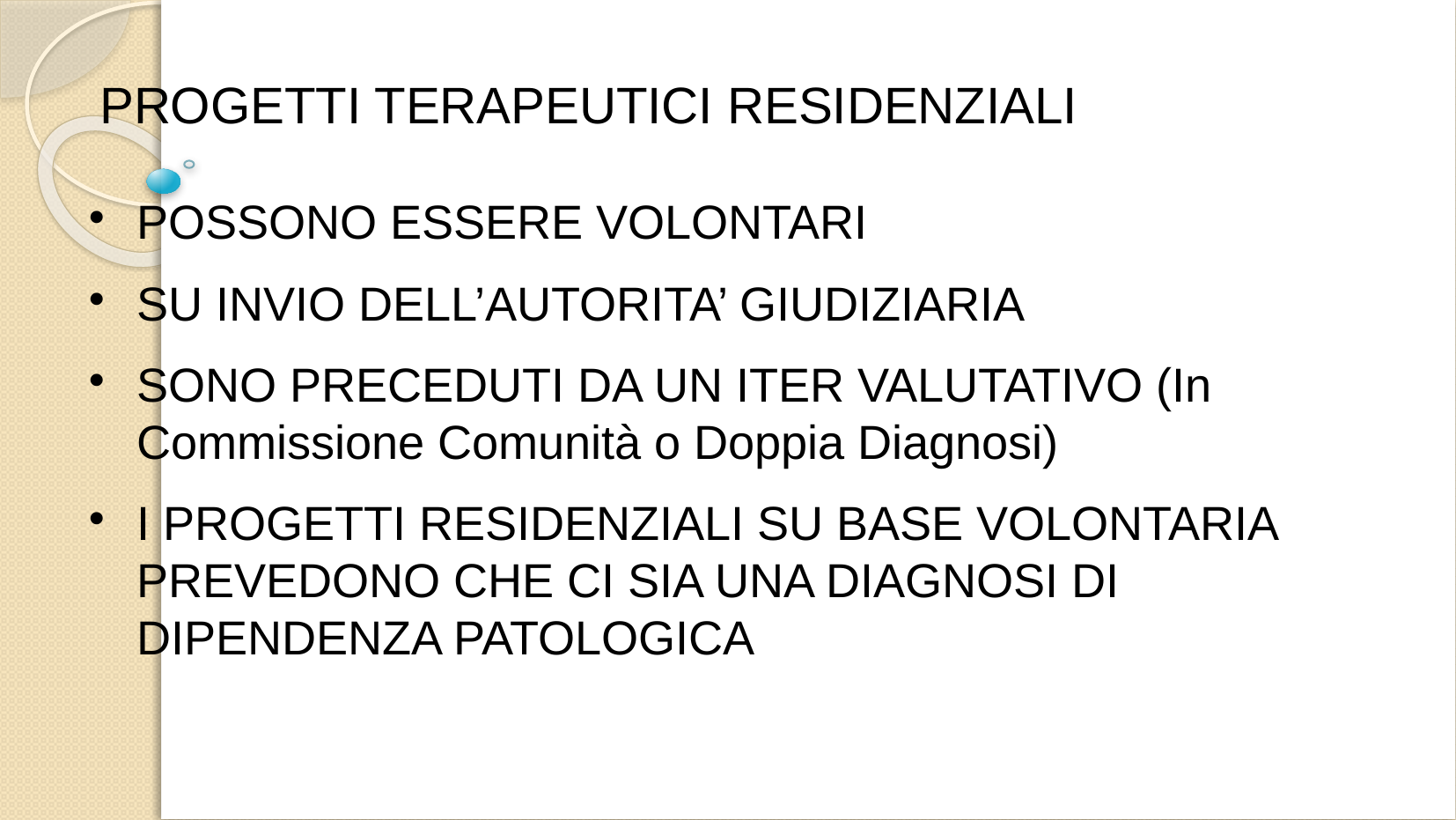

# PROGETTI TERAPEUTICI RESIDENZIALI
POSSONO ESSERE VOLONTARI
SU INVIO DELL’AUTORITA’ GIUDIZIARIA
SONO PRECEDUTI DA UN ITER VALUTATIVO (In Commissione Comunità o Doppia Diagnosi)
I PROGETTI RESIDENZIALI SU BASE VOLONTARIA PREVEDONO CHE CI SIA UNA DIAGNOSI DI DIPENDENZA PATOLOGICA